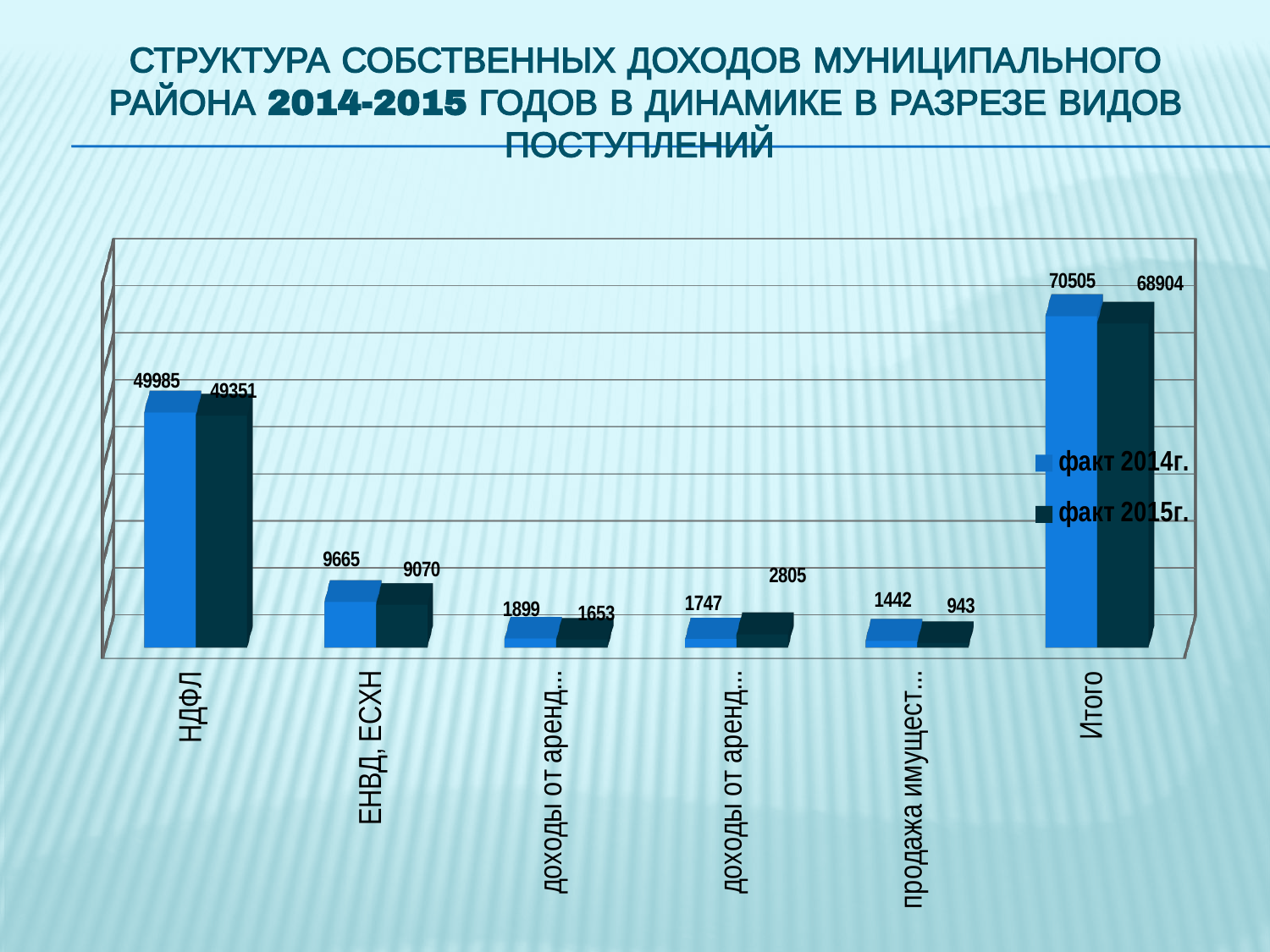

# Структура собственных доходов муниципального района 2014-2015 годов в динамике в разрезе видов поступлений

[unsupported chart]